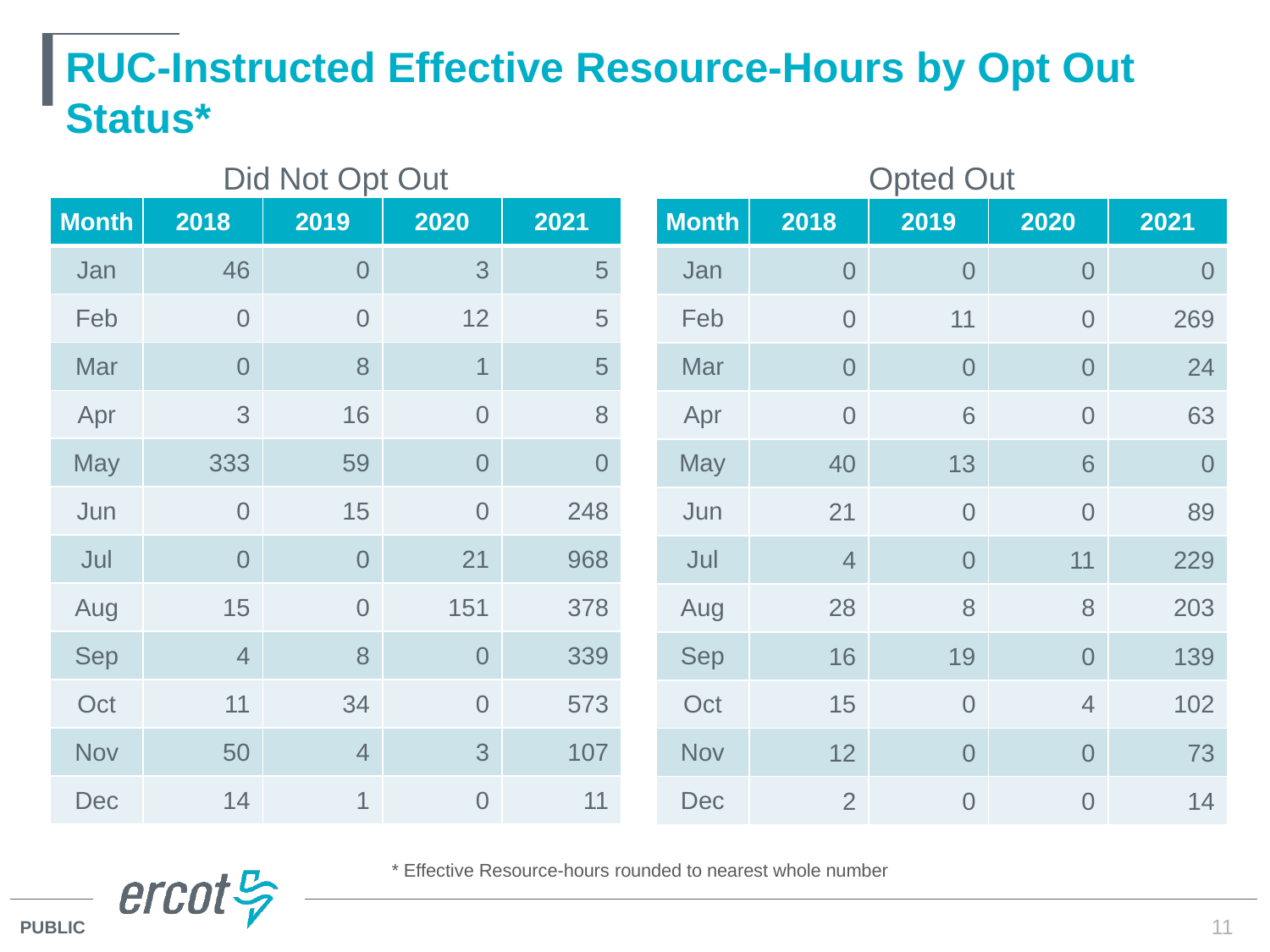

# RUC-Instructed Effective Resource-Hours by Opt Out Status*
Opted Out
Did Not Opt Out
| Month | 2018 | 2019 | 2020 | 2021 |
| --- | --- | --- | --- | --- |
| Jan | 46 | 0 | 3 | 5 |
| Feb | 0 | 0 | 12 | 5 |
| Mar | 0 | 8 | 1 | 5 |
| Apr | 3 | 16 | 0 | 8 |
| May | 333 | 59 | 0 | 0 |
| Jun | 0 | 15 | 0 | 248 |
| Jul | 0 | 0 | 21 | 968 |
| Aug | 15 | 0 | 151 | 378 |
| Sep | 4 | 8 | 0 | 339 |
| Oct | 11 | 34 | 0 | 573 |
| Nov | 50 | 4 | 3 | 107 |
| Dec | 14 | 1 | 0 | 11 |
| Month | 2018 | 2019 | 2020 | 2021 |
| --- | --- | --- | --- | --- |
| Jan | 0 | 0 | 0 | 0 |
| Feb | 0 | 11 | 0 | 269 |
| Mar | 0 | 0 | 0 | 24 |
| Apr | 0 | 6 | 0 | 63 |
| May | 40 | 13 | 6 | 0 |
| Jun | 21 | 0 | 0 | 89 |
| Jul | 4 | 0 | 11 | 229 |
| Aug | 28 | 8 | 8 | 203 |
| Sep | 16 | 19 | 0 | 139 |
| Oct | 15 | 0 | 4 | 102 |
| Nov | 12 | 0 | 0 | 73 |
| Dec | 2 | 0 | 0 | 14 |
* Effective Resource-hours rounded to nearest whole number
11